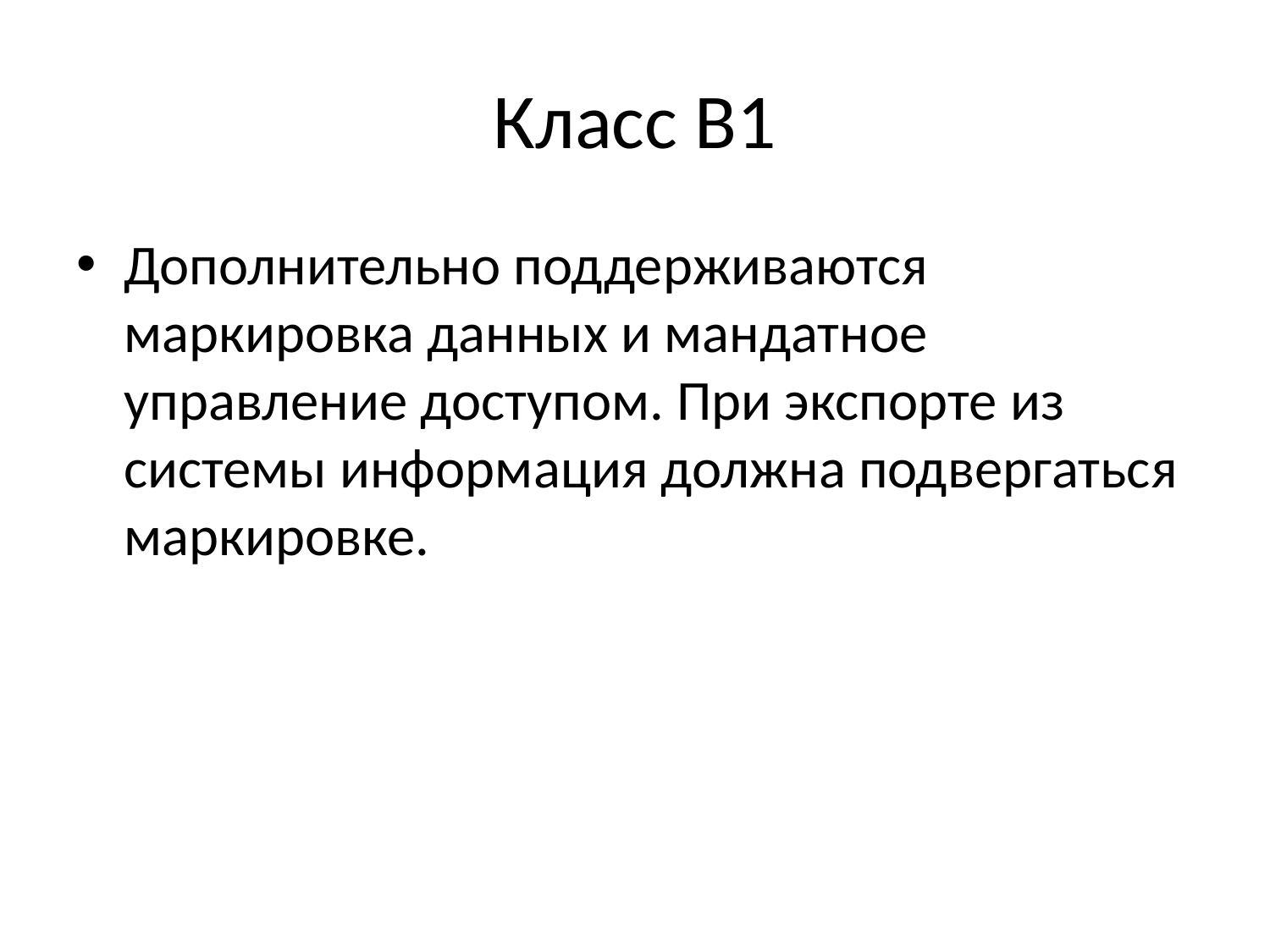

# Класс B1
Дополнительно поддерживаются маркировка данных и мандатное управление доступом. При экспорте из системы информация должна подвергаться маркировке.